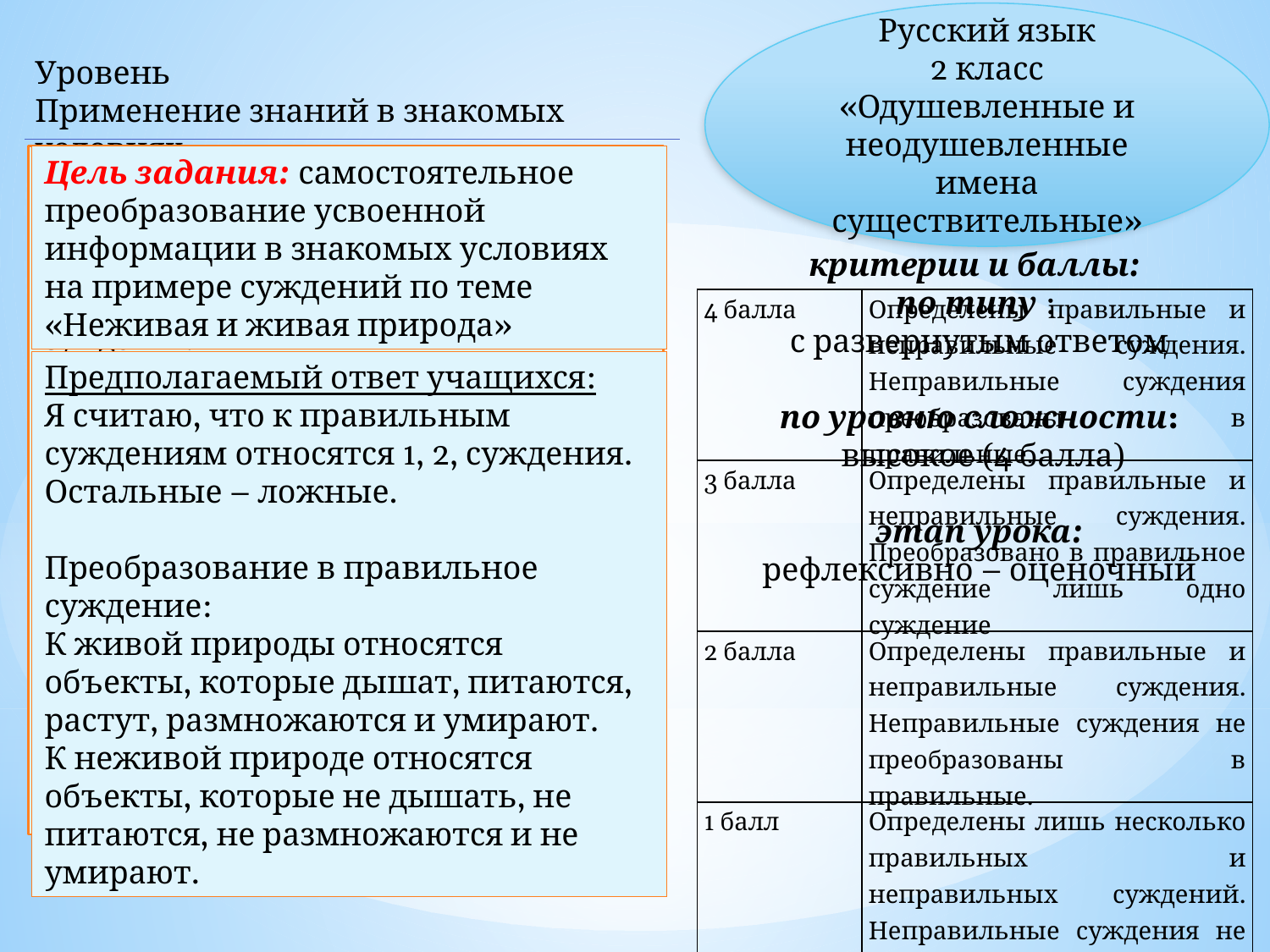

Русский язык
2 класс
«Одушевленные и неодушевленные имена существительные»
Уровень
Применение знаний в знакомых условиях
Содержание задания:
1.  Прочитай. Выбери среди данных суждений правильные. Преобразуй неправильное суждение в правильное.

Суждения:
1.К неживой природе относятся объекты, которые не дышат, не питаются, не растут, не размножаются, не умирают.
2.К  живой природе относятся объекты, которые дышат, питаются, растут, размножаются, умирают .
3.К живой природы относятся объекты, которые дышат, питаются, растут, но не размножаются и не умирают.
4.К неживой природе относятся объекты, которые не дышать, не питаются, но размножаются и умирают.

Цель задания: самостоятельное преобразование усвоенной информации в знакомых условиях на примере суждений по теме «Неживая и живая природа»
критерии и баллы:
по типу :
с развернутым ответом

по уровню сложности:
 высокое (4 балла)

этап урока:
рефлексивно – оценочный

| 4 балла | Определены правильные и неправильные суждения. Неправильные суждения преобразованы в правильные. |
| --- | --- |
| 3 балла | Определены правильные и неправильные суждения. Преобразовано в правильное суждение лишь одно суждение |
| 2 балла | Определены правильные и неправильные суждения. Неправильные суждения не преобразованы в правильные. |
| 1 балл | Определены лишь несколько правильных и неправильных суждений. Неправильные суждения не преобразованы в правильные. |
| 0 баллов | Дан неверный ответ |

Предполагаемый ответ учащихся:
Я считаю, что к правильным суждениям относятся 1, 2, суждения. Остальные – ложные.

Преобразование в правильное суждение:
К живой природы относятся объекты, которые дышат, питаются, растут, размножаются и умирают.
К неживой природе относятся объекты, которые не дышать, не питаются, не размножаются и не умирают.